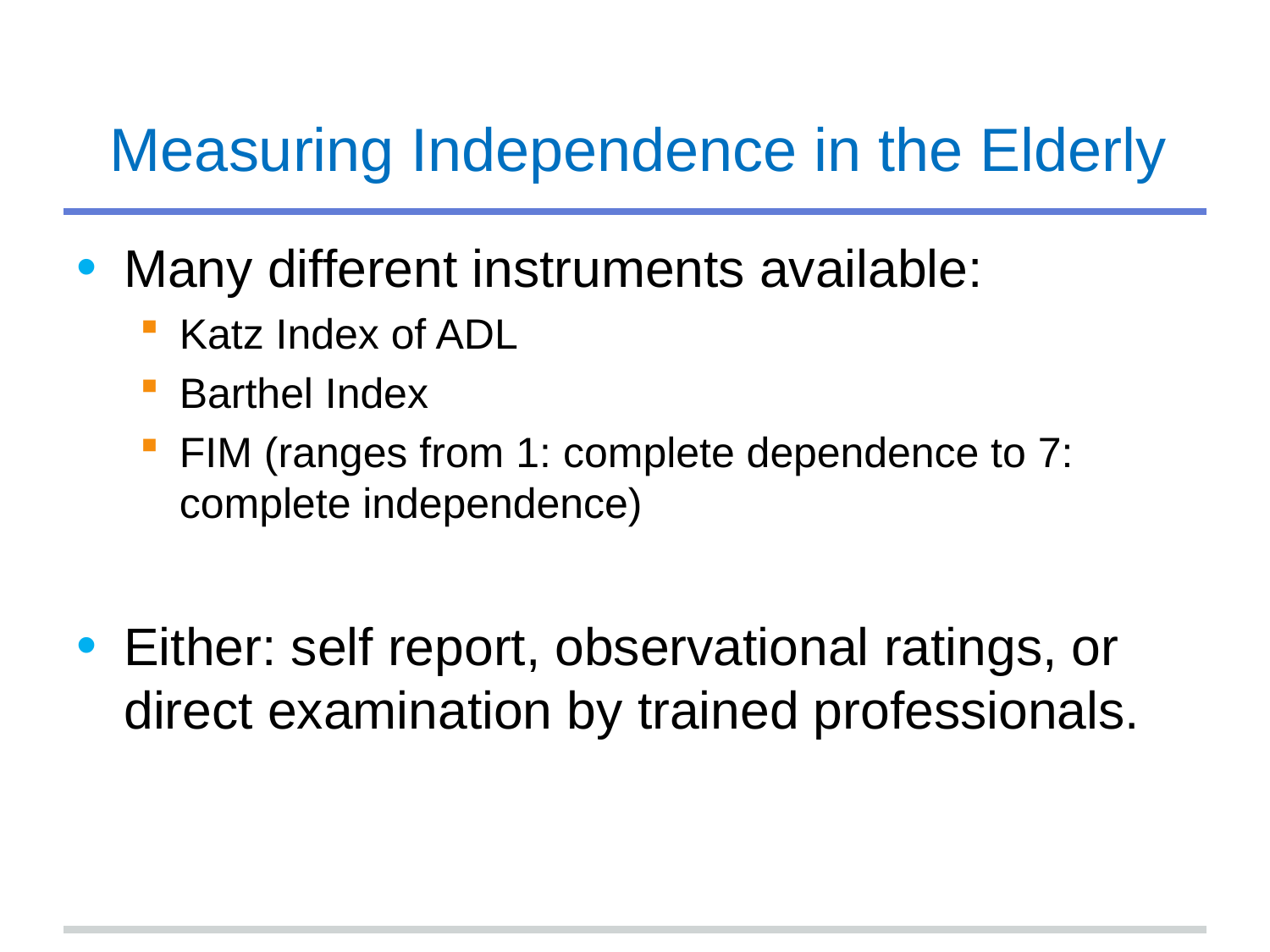

# Measuring Independence in the Elderly
Many different instruments available:
Katz Index of ADL
Barthel Index
FIM (ranges from 1: complete dependence to 7: complete independence)

Either: self report, observational ratings, or direct examination by trained professionals.